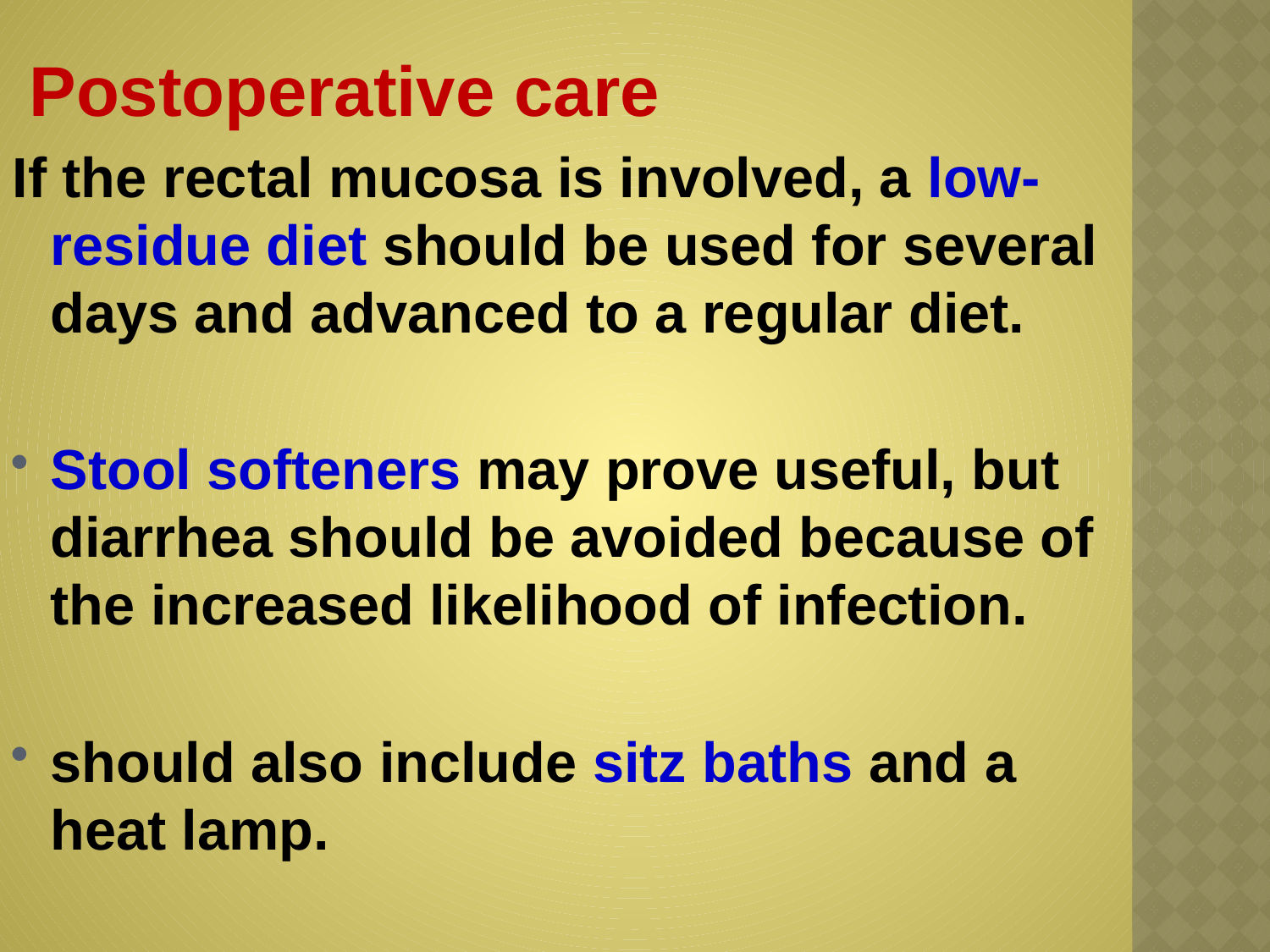

Postoperative care
If the rectal mucosa is involved, a low-residue diet should be used for several days and advanced to a regular diet.

Stool softeners may prove useful, but diarrhea should be avoided because of the increased likelihood of infection.

should also include sitz baths and a heat lamp.